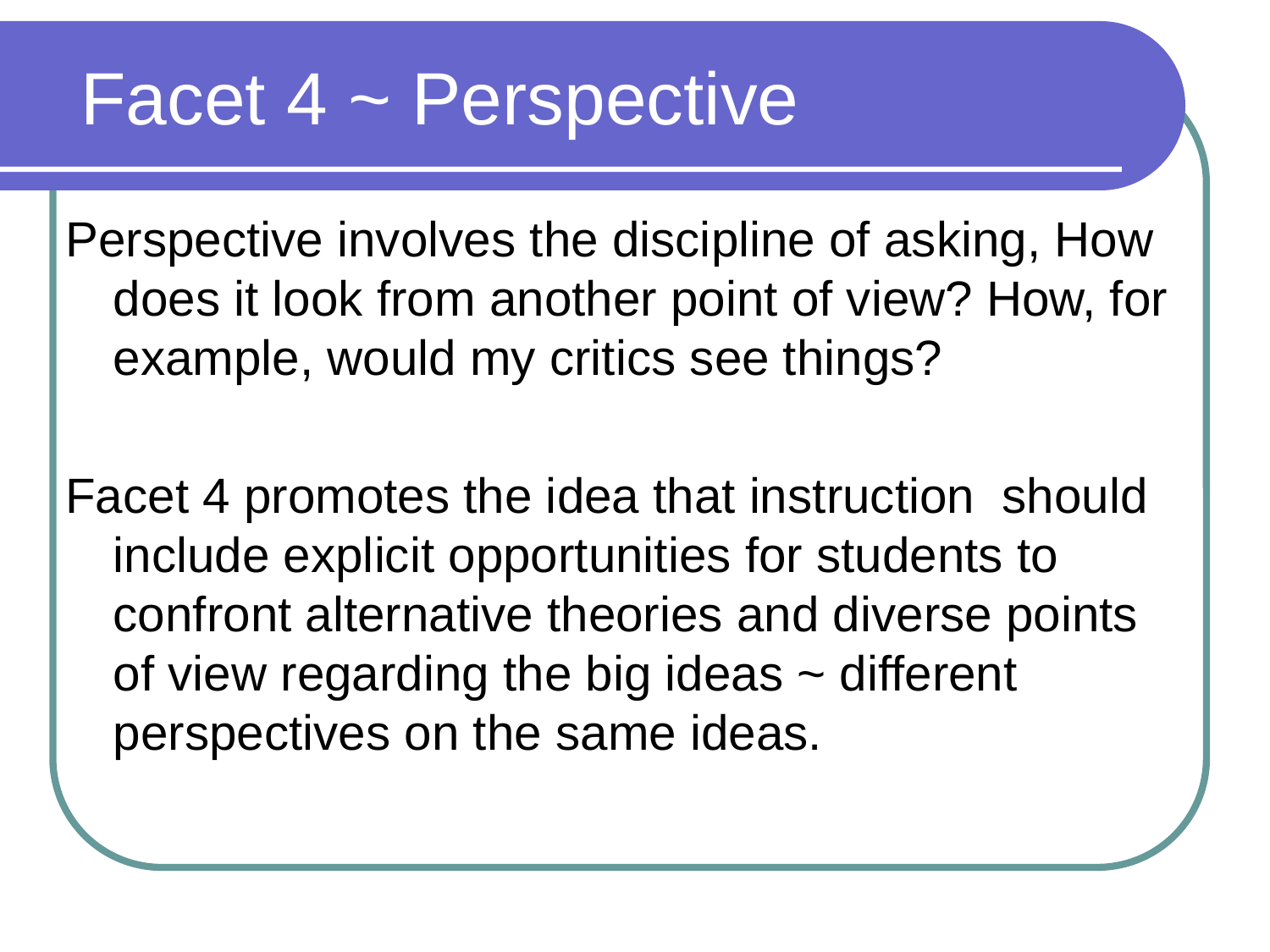

# Facet 4 ~ Perspective
Perspective involves the discipline of asking, How does it look from another point of view? How, for example, would my critics see things?

Facet 4 promotes the idea that instruction  should include explicit opportunities for students to confront alternative theories and diverse points of view regarding the big ideas ~ different perspectives on the same ideas.